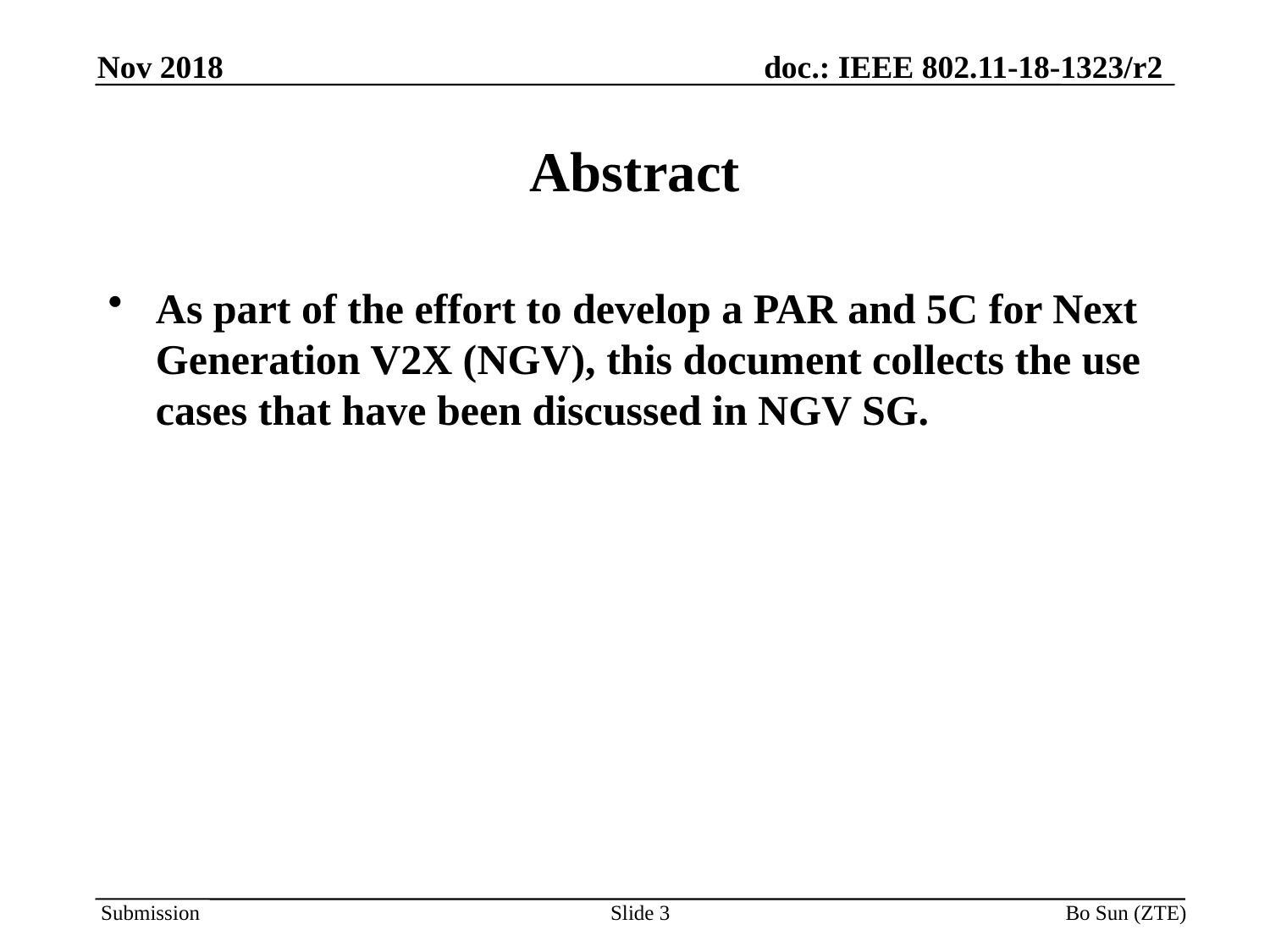

# Abstract
As part of the effort to develop a PAR and 5C for Next Generation V2X (NGV), this document collects the use cases that have been discussed in NGV SG.

Slide 3
Bo Sun (ZTE)